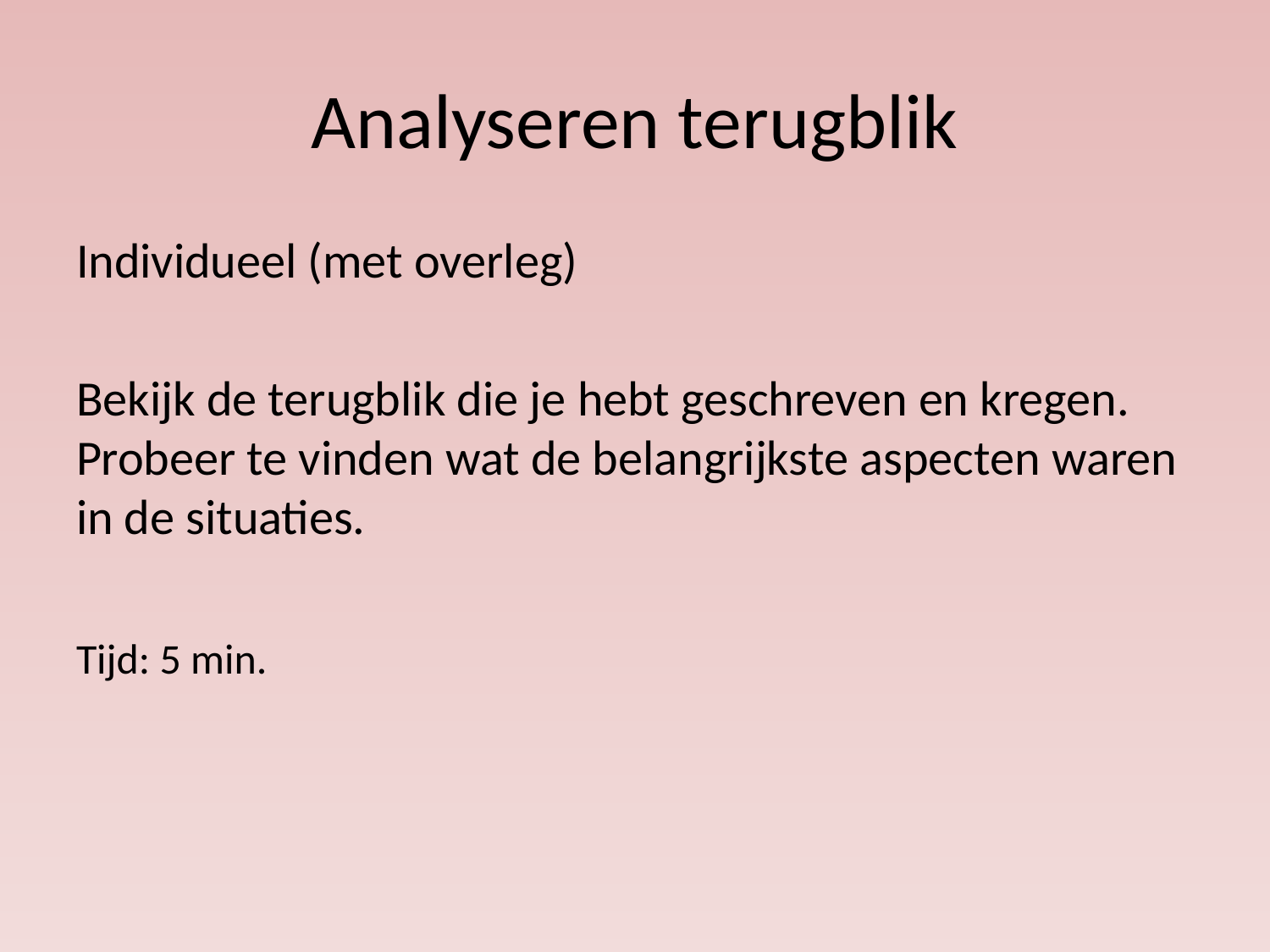

# Analyseren terugblik
Individueel (met overleg)

Bekijk de terugblik die je hebt geschreven en kregen. Probeer te vinden wat de belangrijkste aspecten waren in de situaties.

Tijd: 5 min.